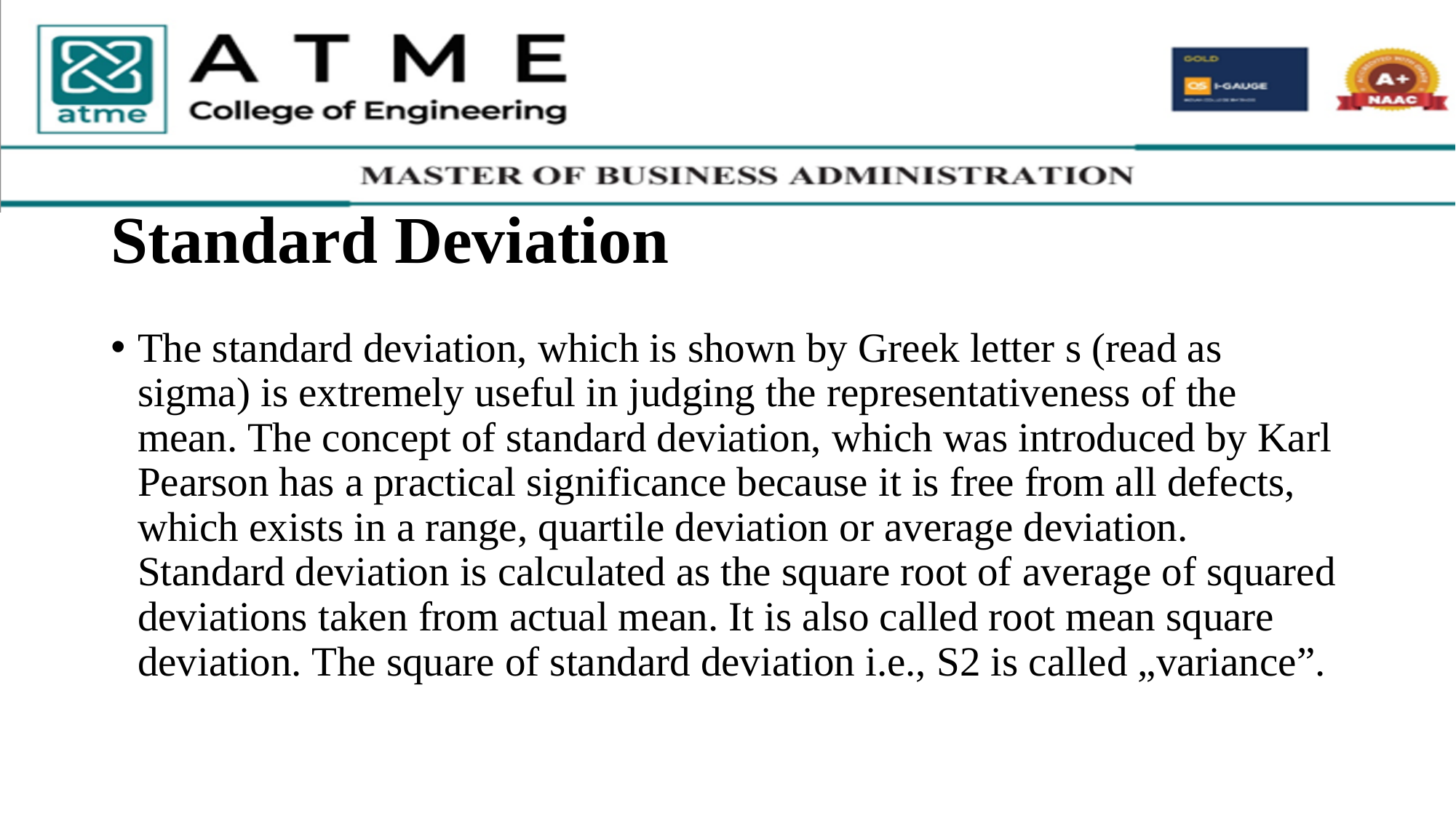

# Standard Deviation
The standard deviation, which is shown by Greek letter s (read as sigma) is extremely useful in judging the representativeness of the mean. The concept of standard deviation, which was introduced by Karl Pearson has a practical significance because it is free from all defects, which exists in a range, quartile deviation or average deviation. Standard deviation is calculated as the square root of average of squared deviations taken from actual mean. It is also called root mean square deviation. The square of standard deviation i.e., S2 is called „variance”.